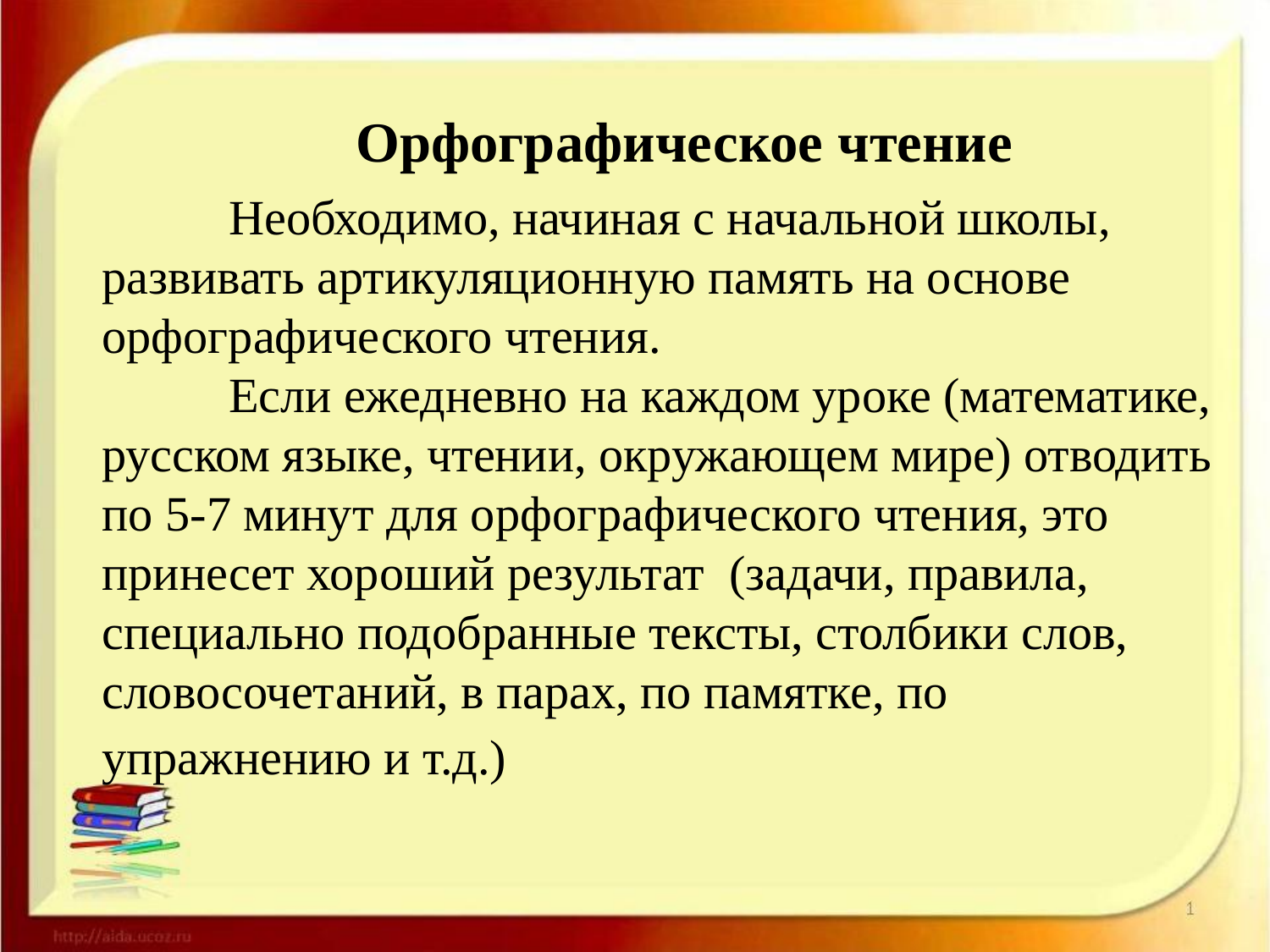

Орфографическое чтение
# Необходимо, начиная с начальной школы, развивать артикуляционную память на основе орфографического чтения. Если ежедневно на каждом уроке (математике, русском языке, чтении, окружающем мире) отводить по 5-7 минут для орфографического чтения, это принесет хороший результат  (задачи, правила, специально подобранные тексты, столбики слов, словосочетаний, в парах, по памятке, по упражнению и т.д.)